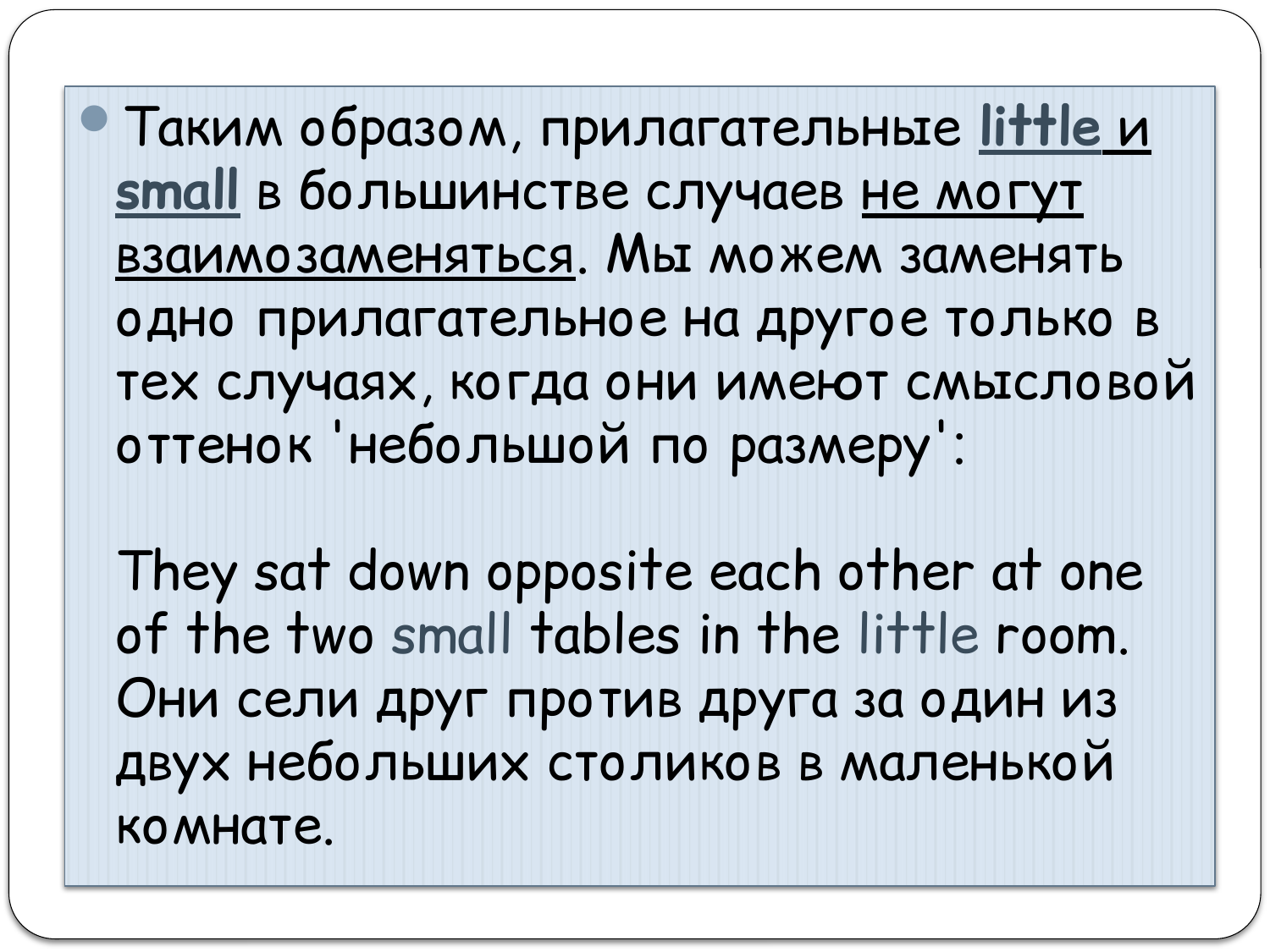

Таким образом, прилагательные little и small в большинстве случаев не могут взаимозаменяться. Мы можем заменять одно прилагательное на другое только в тех случаях, когда они имеют смысловой оттенок 'небольшой по размеру':
They sat down opposite each other at one of the two small tables in the little room.
Они сели друг против друга за один из двух небольших столиков в маленькой комнате.